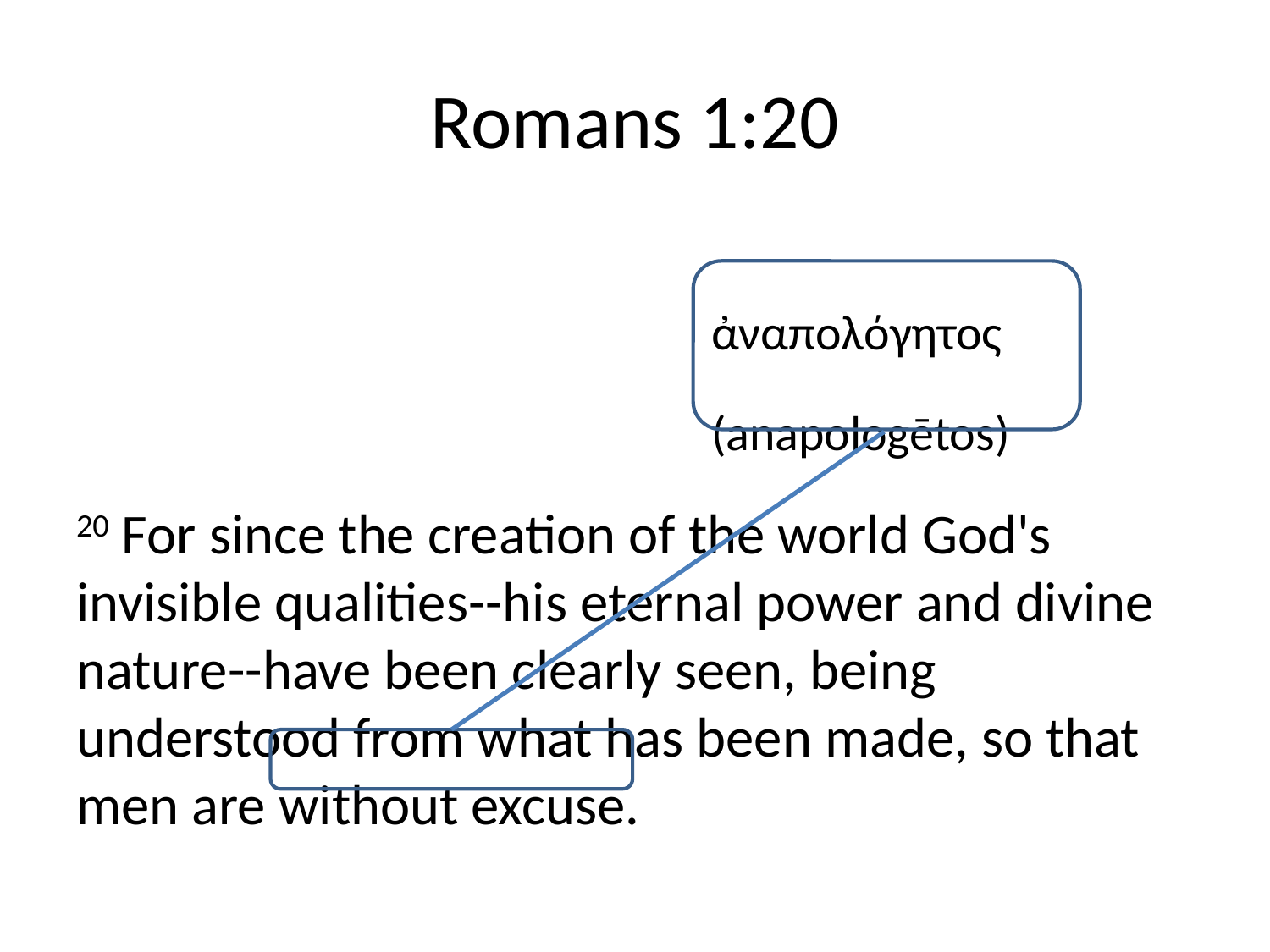

# Romans 1:20

					ἀναπολόγητος
					(anapologētos)
20 For since the creation of the world God's invisible qualities--his eternal power and divine nature--have been clearly seen, being understood from what has been made, so that men are without excuse.